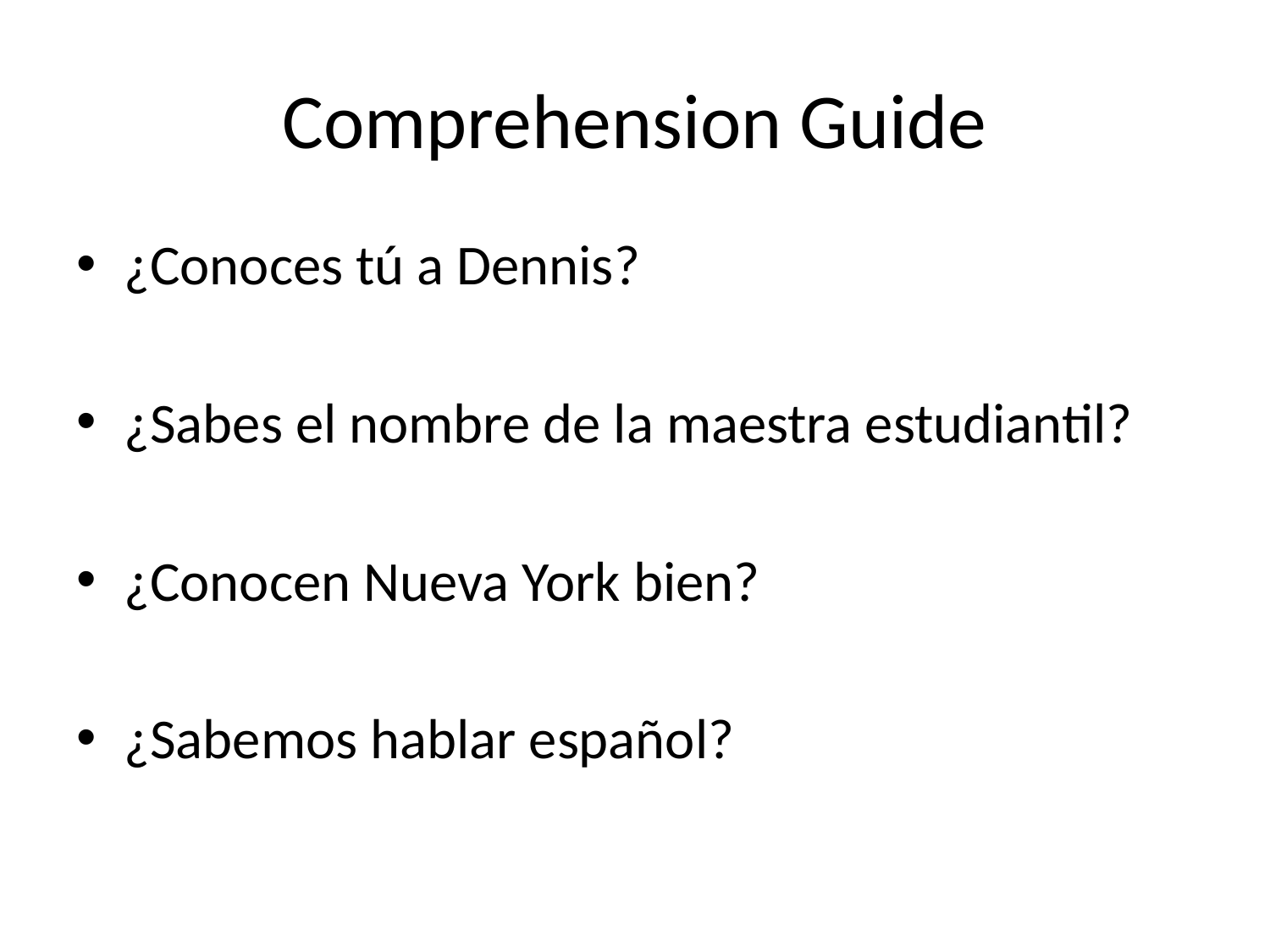

# Comprehension Guide
¿Conoces tú a Dennis?

¿Sabes el nombre de la maestra estudiantil?

¿Conocen Nueva York bien?

¿Sabemos hablar español?